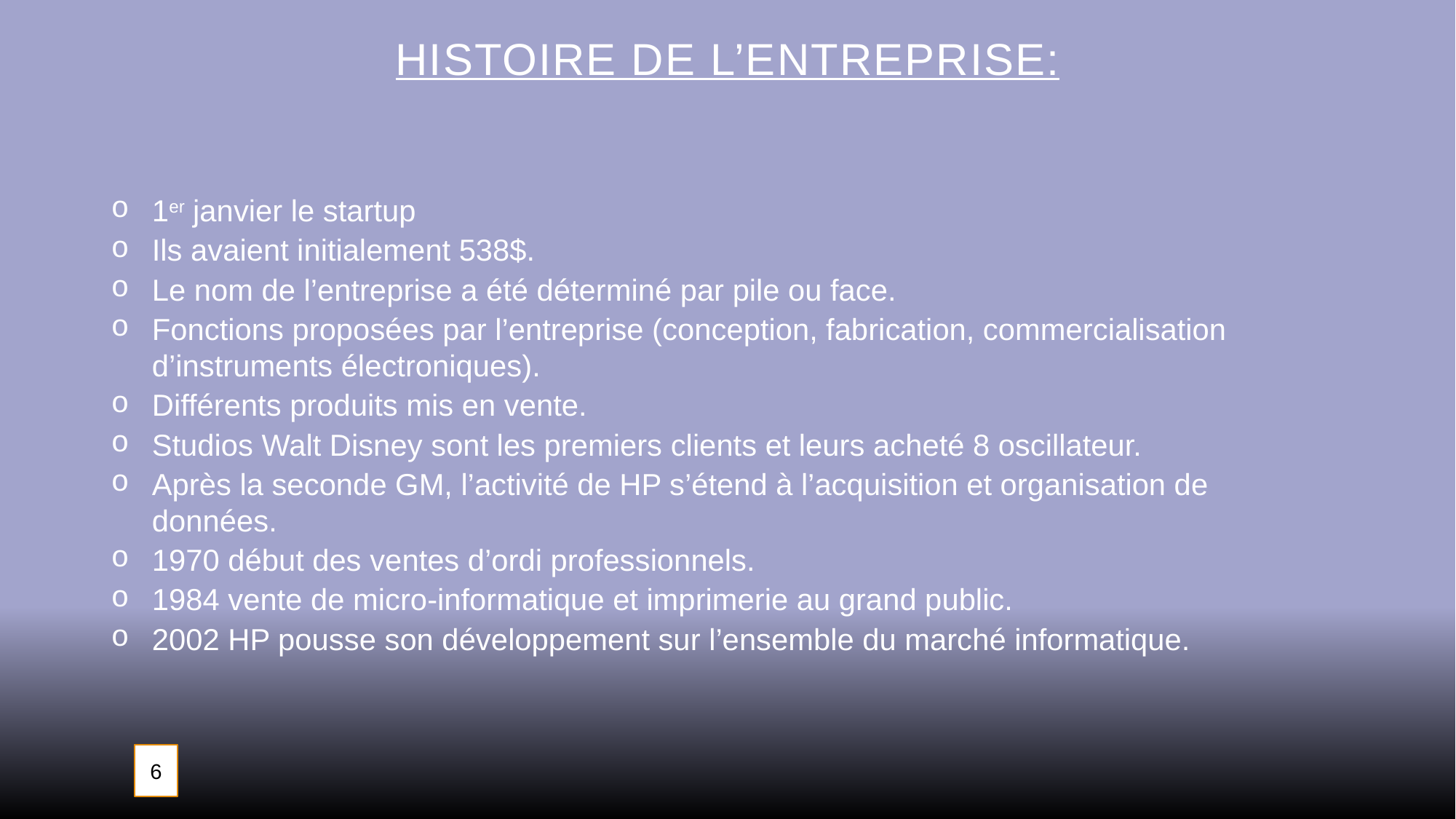

# Histoire de l’entreprise:
1er janvier le startup
Ils avaient initialement 538$.
Le nom de l’entreprise a été déterminé par pile ou face.
Fonctions proposées par l’entreprise (conception, fabrication, commercialisation d’instruments électroniques).
Différents produits mis en vente.
Studios Walt Disney sont les premiers clients et leurs acheté 8 oscillateur.
Après la seconde GM, l’activité de HP s’étend à l’acquisition et organisation de données.
1970 début des ventes d’ordi professionnels.
1984 vente de micro-informatique et imprimerie au grand public.
2002 HP pousse son développement sur l’ensemble du marché informatique.

6